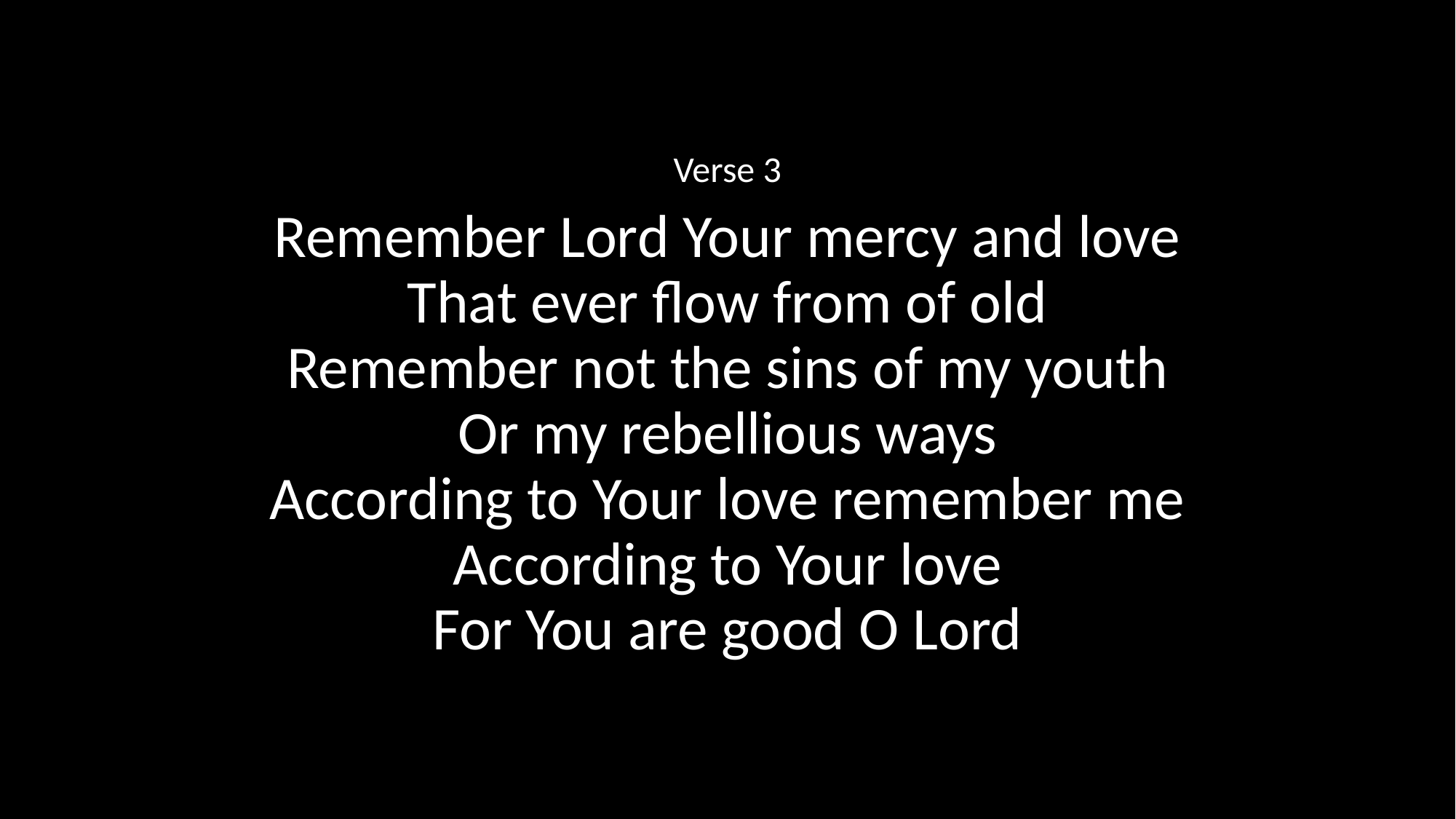

Verse 3
Remember Lord Your mercy and love
That ever flow from of old
Remember not the sins of my youth
Or my rebellious ways
According to Your love remember me
According to Your love
For You are good O Lord